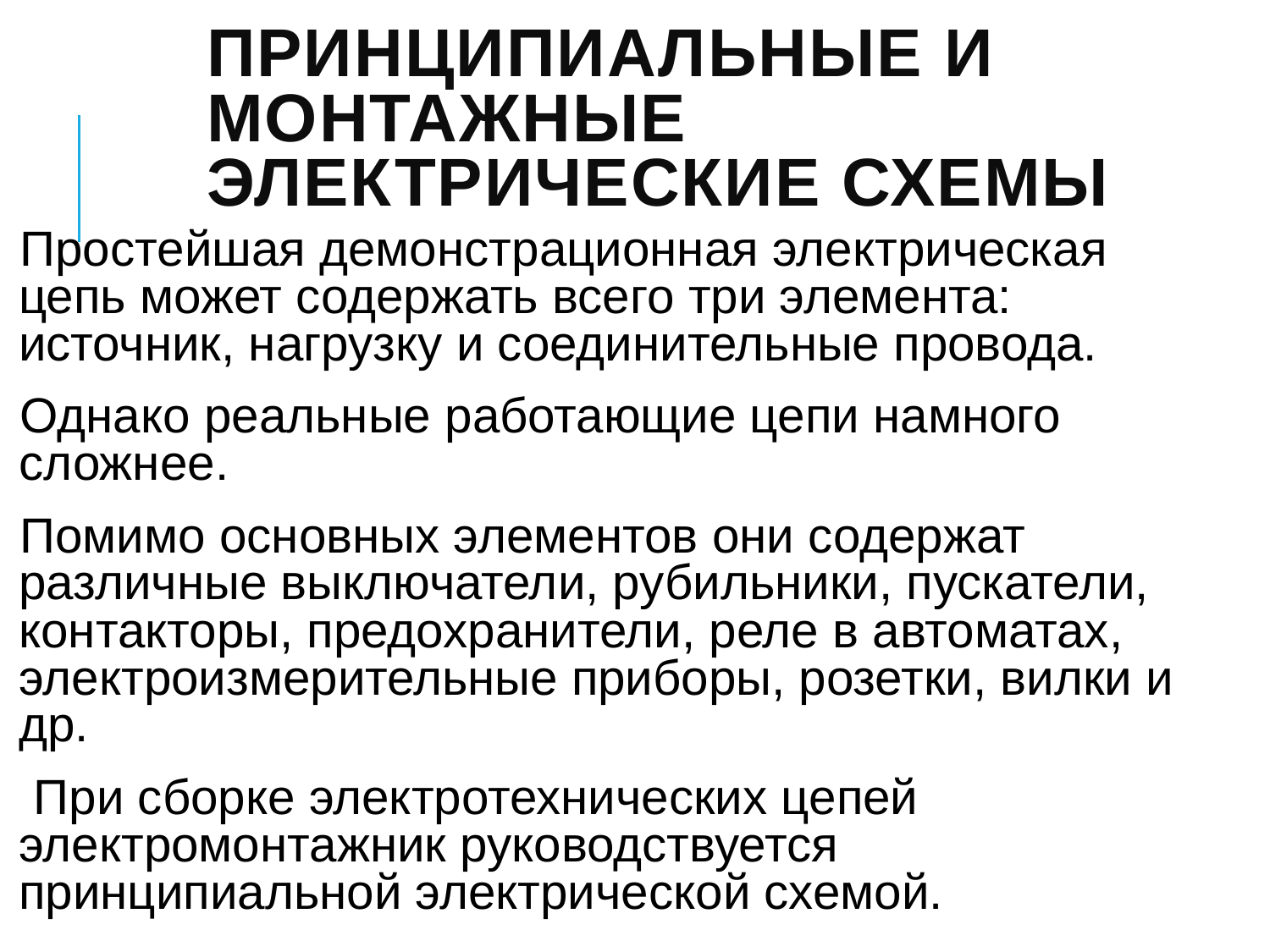

# Принципиальные и монтажные электрические схемы
Простейшая демонстрационная электрическая цепь может содержать всего три элемента: источник, нагрузку и соединительные провода.
Однако реальные работающие цепи намного сложнее.
Помимо основных элементов они содержат различные выключатели, рубильники, пускатели, контакторы, предохранители, реле в автоматах, электроизмерительные приборы, розетки, вилки и др.
 При сборке электротехнических цепей электромонтажник руководствуется принципиальной электрической схемой.